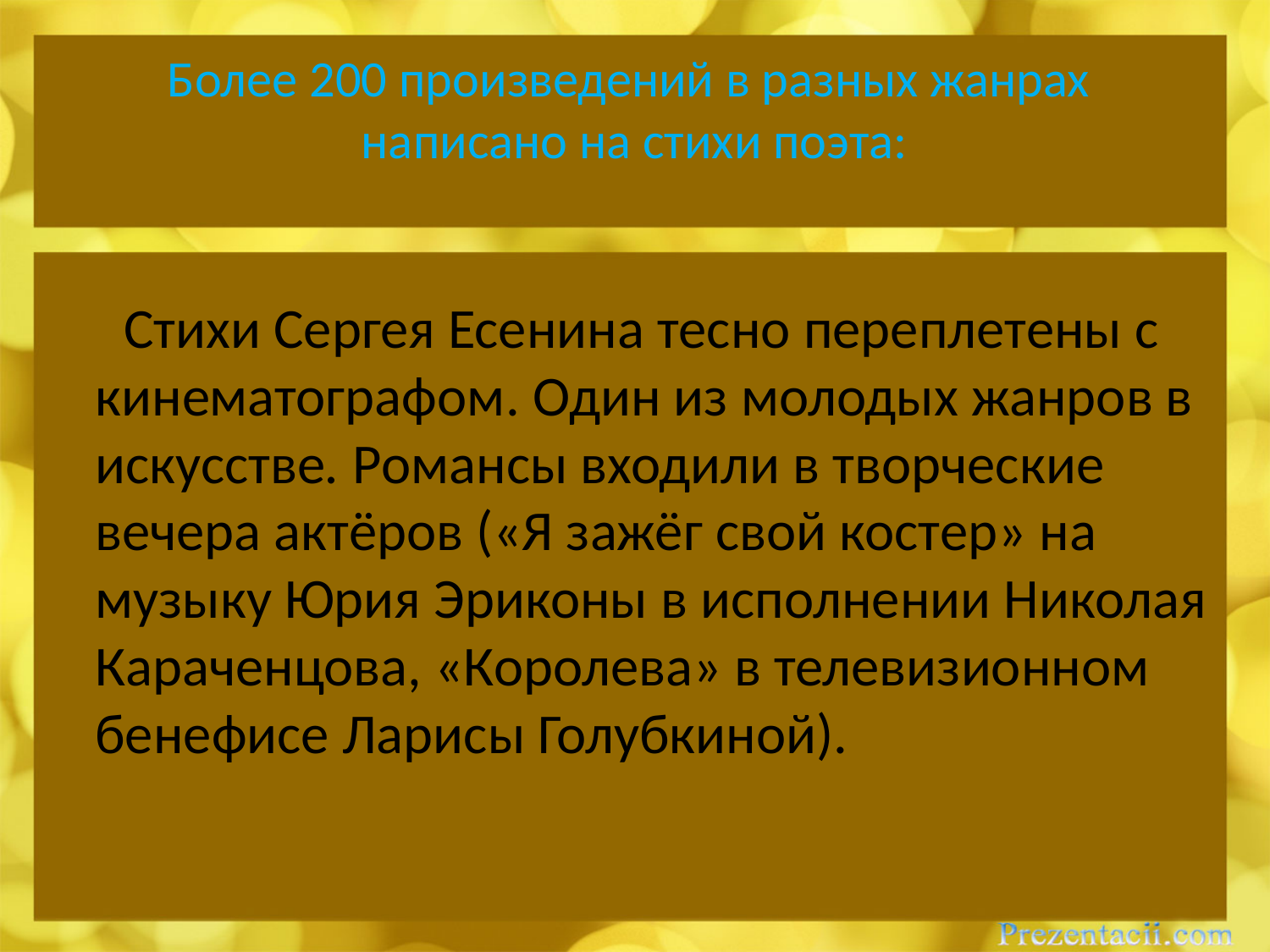

# Более 200 произведений в разных жанрах  написано на стихи поэта:

      Стихи Сергея Есенина тесно переплетены с кинематографом. Один из молодых жанров в искусстве. Романсы входили в творческие вечера актёров («Я зажёг свой костер» на музыку Юрия Эриконы в исполнении Николая Караченцова, «Королева» в телевизионном бенефисе Ларисы Голубкиной).